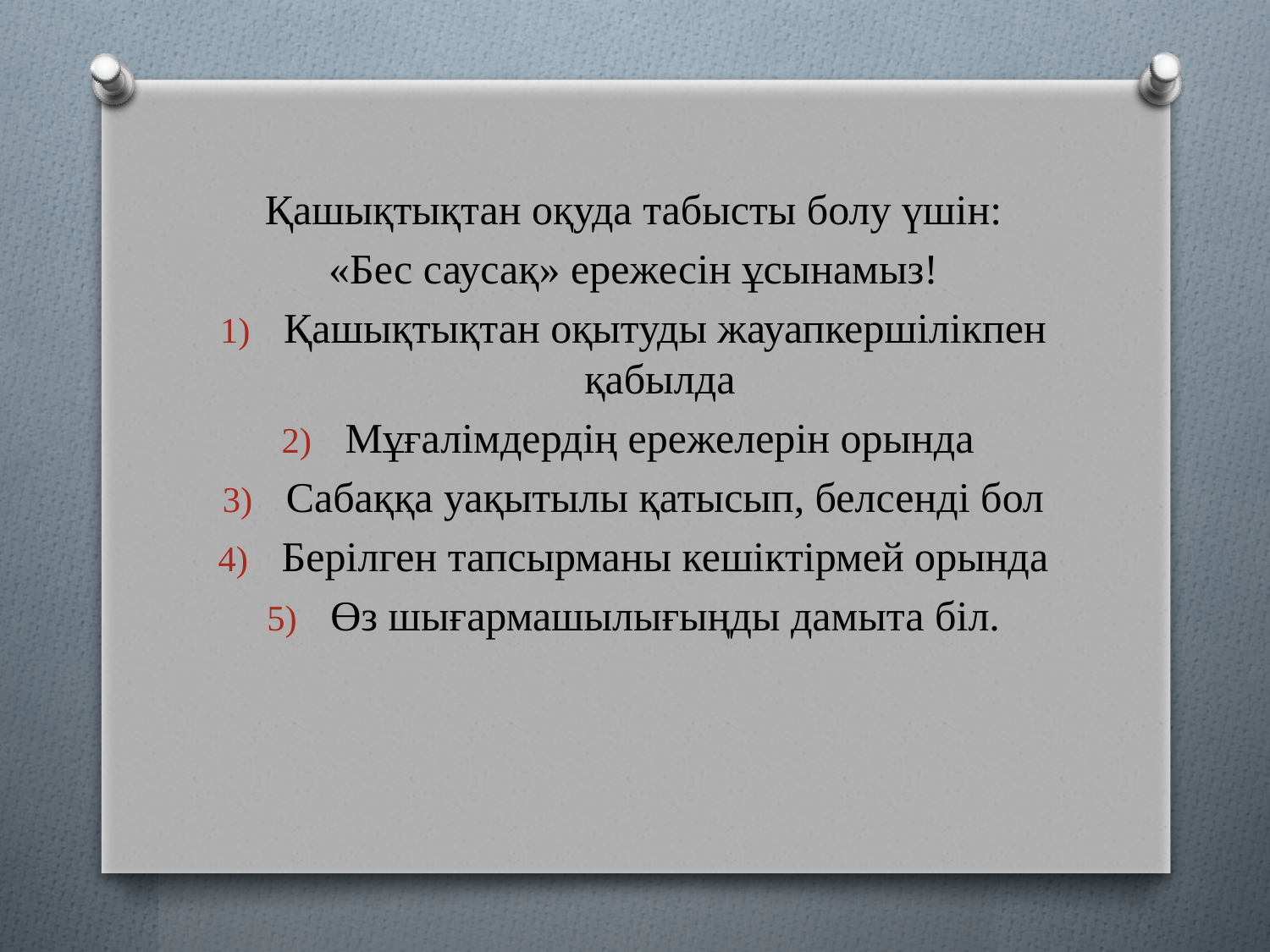

Қашықтықтан оқуда табысты болу үшін:
«Бес саусақ» ережесін ұсынамыз!
Қашықтықтан оқытуды жауапкершілікпен қабылда
Мұғалімдердің ережелерін орында
Сабаққа уақытылы қатысып, белсенді бол
Берілген тапсырманы кешіктірмей орында
Өз шығармашылығыңды дамыта біл.